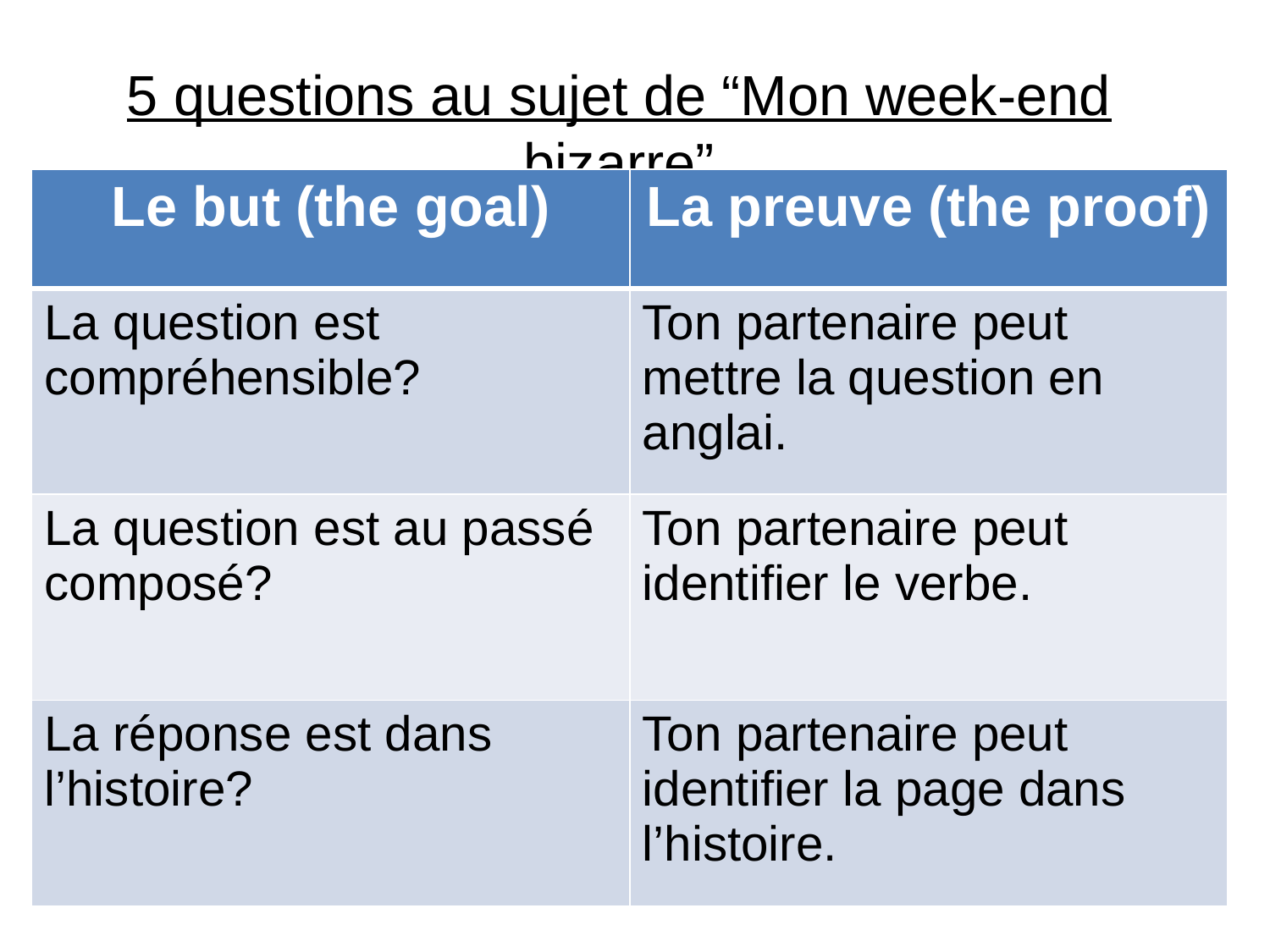

5 questions au sujet de “Mon week-end bizarre”
| Le but (the goal) | La preuve (the proof) |
| --- | --- |
| La question est compréhensible? | Ton partenaire peut mettre la question en anglai. |
| La question est au passé composé? | Ton partenaire peut identifier le verbe. |
| La réponse est dans l’histoire? | Ton partenaire peut identifier la page dans l’histoire. |